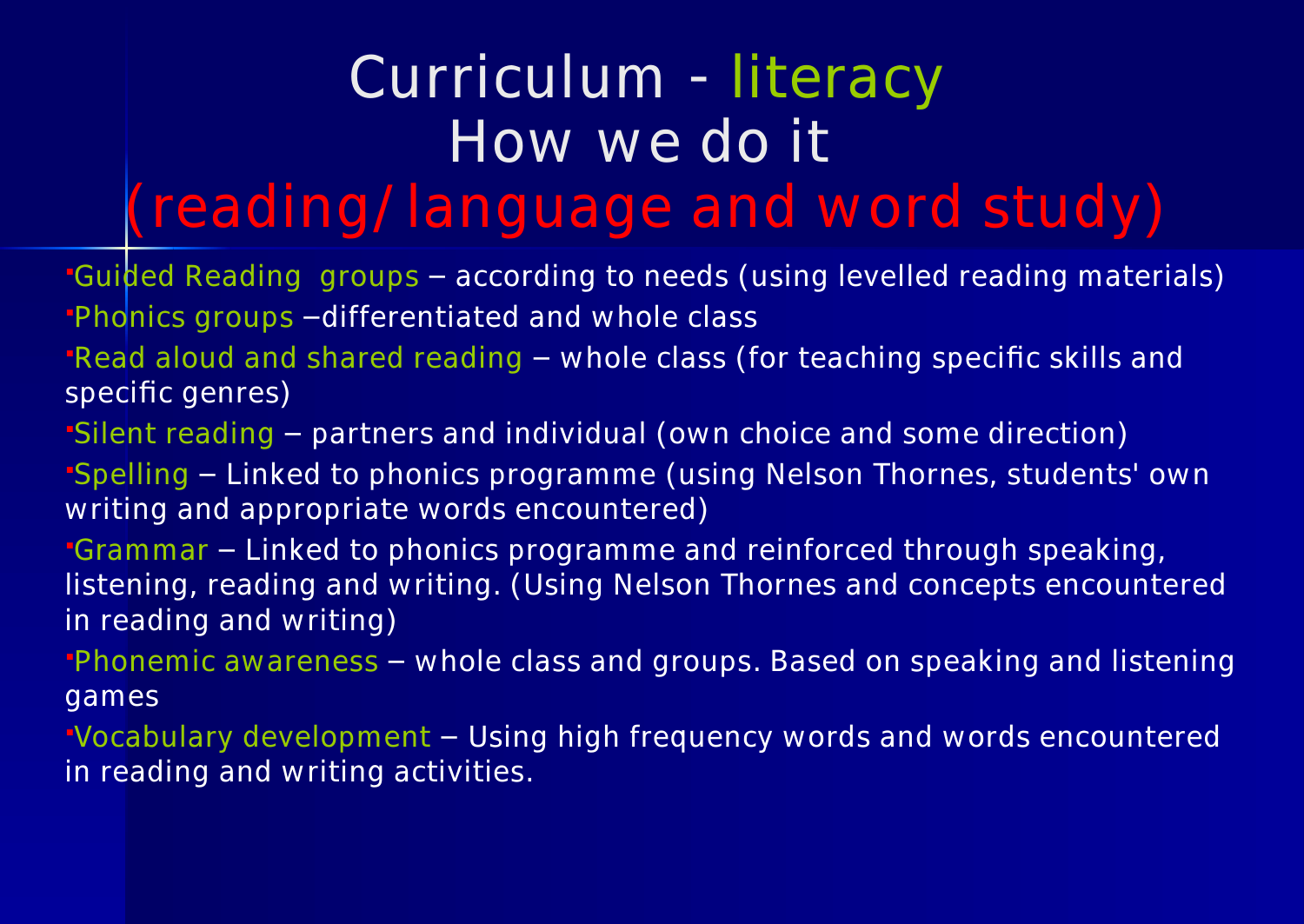

# Curriculum - literacy How we do it (reading/language and word study)
Guided Reading  groups – according to needs (using levelled reading materials)
Phonics groups –differentiated and whole class
Read aloud and shared reading – whole class (for teaching specific skills and specific genres)
Silent reading – partners and individual (own choice and some direction)
Spelling – Linked to phonics programme (using Nelson Thornes, students' own writing and appropriate words encountered)
Grammar – Linked to phonics programme and reinforced through speaking, listening, reading and writing. (Using Nelson Thornes and concepts encountered in reading and writing)
Phonemic awareness – whole class and groups. Based on speaking and listening games
Vocabulary development – Using high frequency words and words encountered in reading and writing activities.